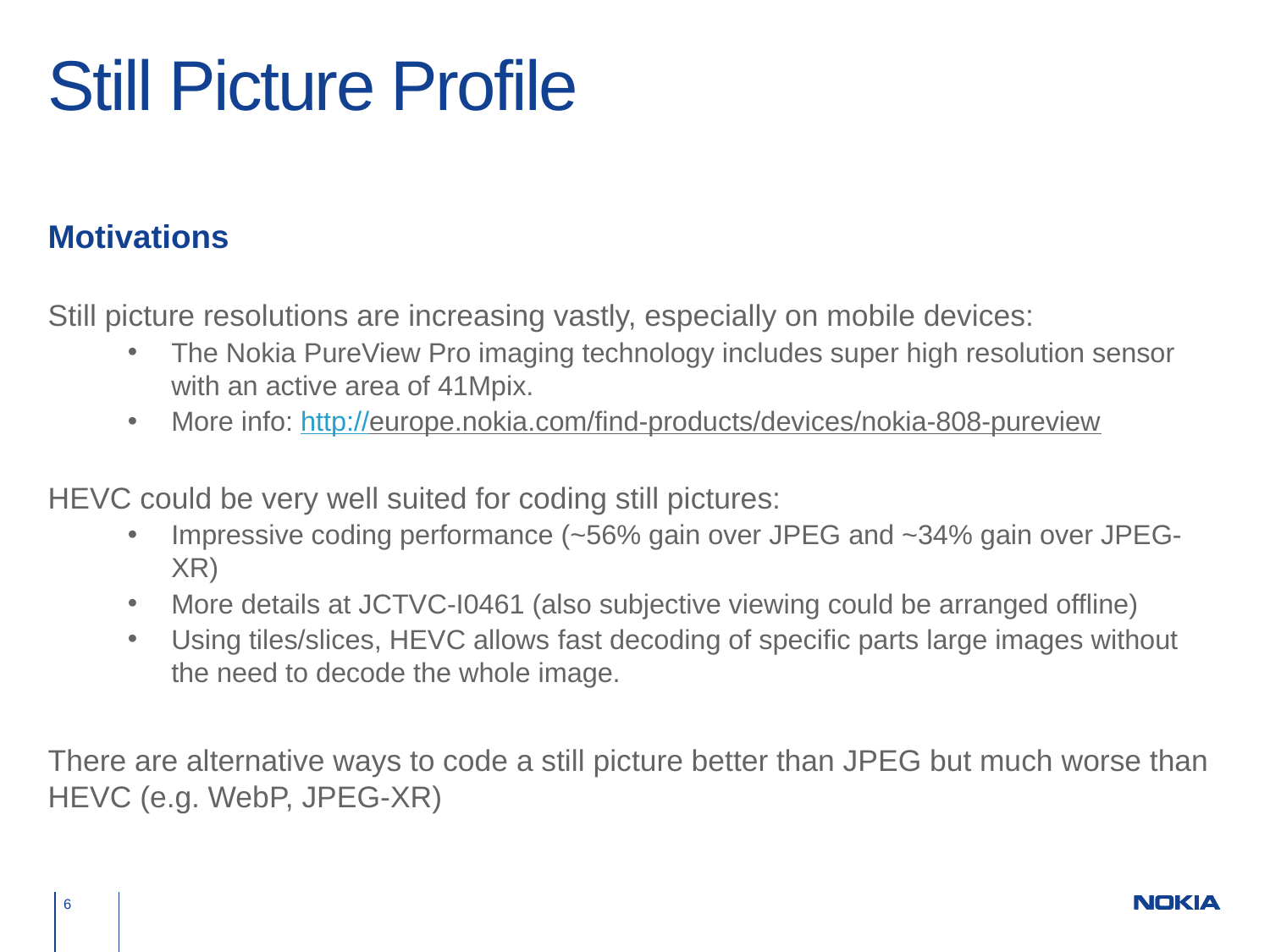

# Still Picture Profile
Motivations

Still picture resolutions are increasing vastly, especially on mobile devices:
The Nokia PureView Pro imaging technology includes super high resolution sensor with an active area of 41Mpix.
More info: http://europe.nokia.com/find-products/devices/nokia-808-pureview

HEVC could be very well suited for coding still pictures:
Impressive coding performance (~56% gain over JPEG and ~34% gain over JPEG-XR)
More details at JCTVC-I0461 (also subjective viewing could be arranged offline)
Using tiles/slices, HEVC allows fast decoding of specific parts large images without the need to decode the whole image.

There are alternative ways to code a still picture better than JPEG but much worse than HEVC (e.g. WebP, JPEG-XR)

6